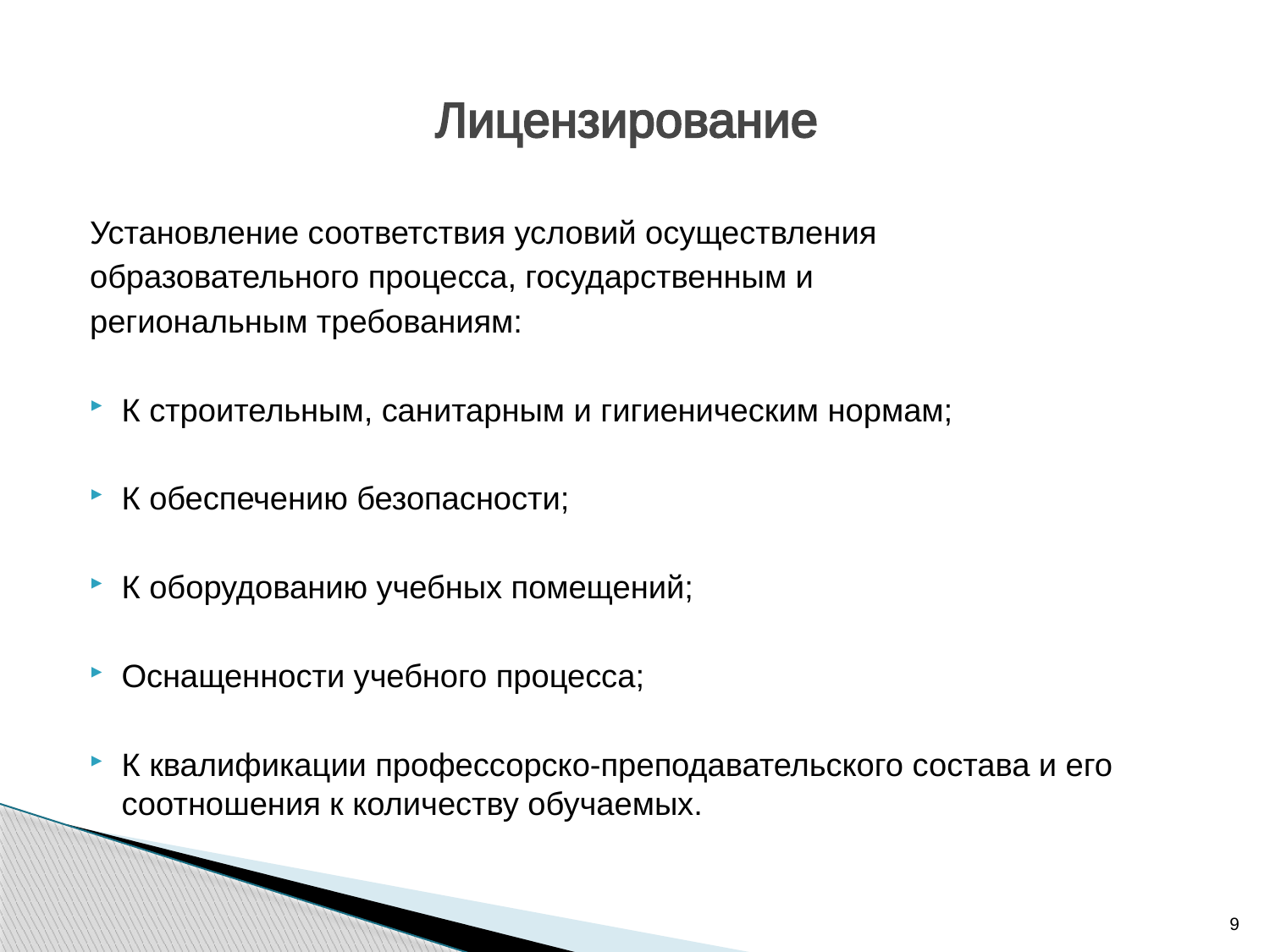

# Лицензирование
Установление соответствия условий осуществления
образовательного процесса, государственным и
региональным требованиям:

К строительным, санитарным и гигиеническим нормам;

К обеспечению безопасности;

К оборудованию учебных помещений;

Оснащенности учебного процесса;

К квалификации профессорско-преподавательского состава и его соотношения к количеству обучаемых.

9